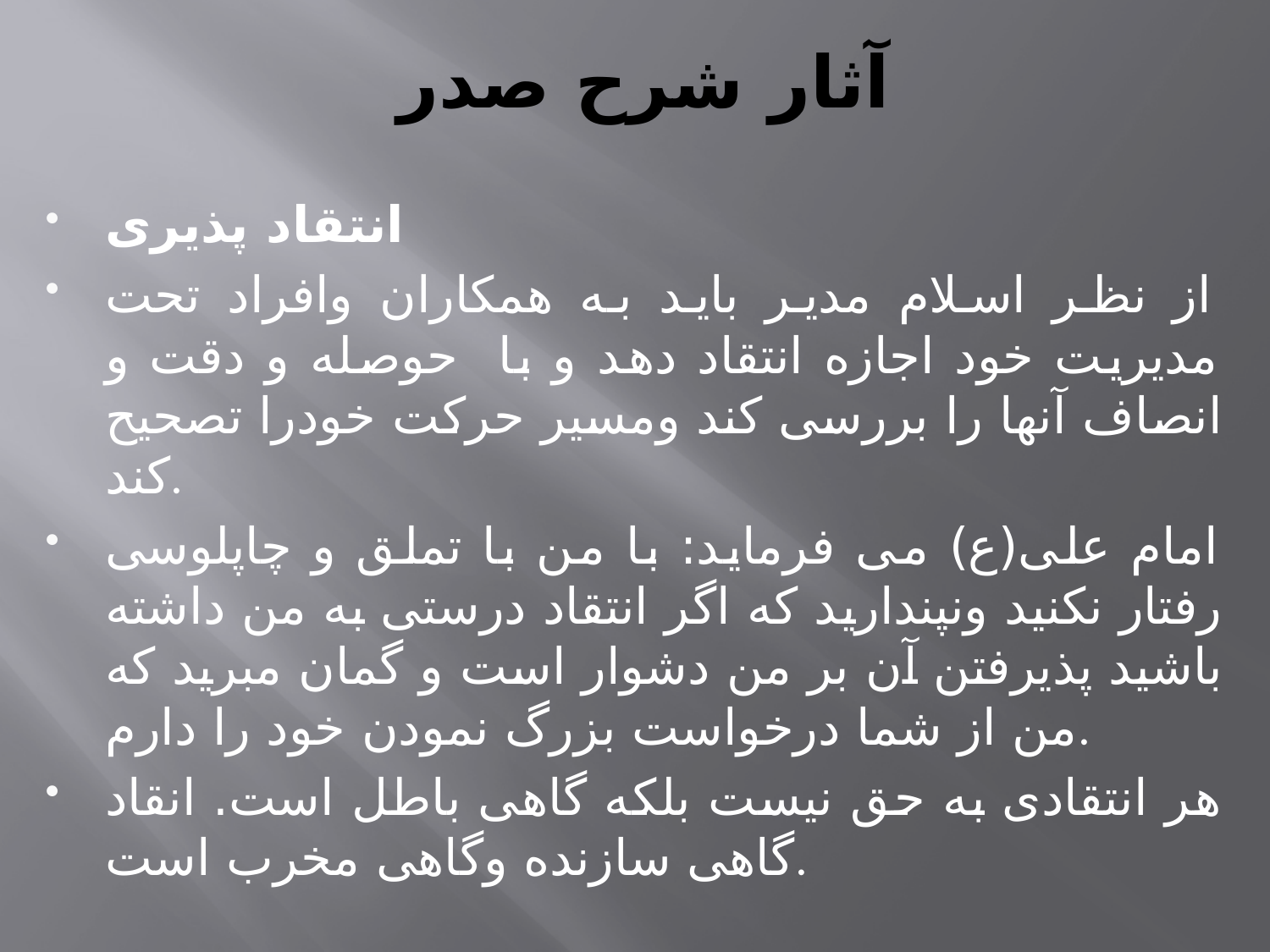

# آثار شرح صدر
انتقاد پذیری
از نظر اسلام مدیر باید به همکاران وافراد تحت مدیریت خود اجازه انتقاد دهد و با  حوصله و دقت و انصاف آنها را بررسی کند ومسیر حرکت خودرا تصحیح کند.
امام علی(ع) می فرماید: با من با تملق و چاپلوسی رفتار نکنید ونپندارید که اگر انتقاد درستی به من داشته باشید پذیرفتن آن بر من دشوار است و گمان مبرید که من از شما درخواست بزرگ نمودن خود را دارم.
هر انتقادی به حق نیست بلکه گاهی باطل است. انقاد گاهی سازنده وگاهی مخرب است.